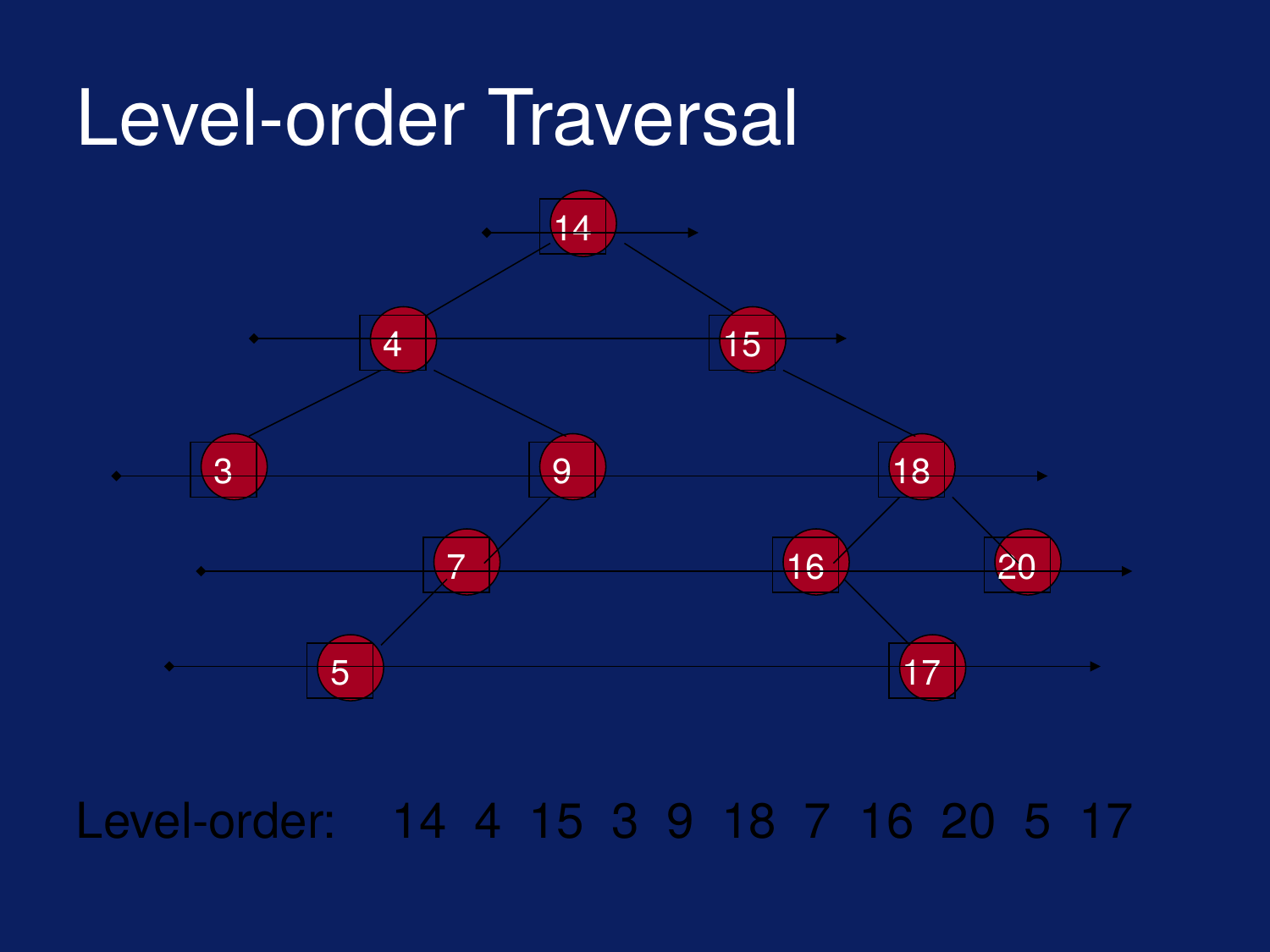

# Level-order Traversal

14

4

3

9

7

5

15

18

16

20

17
Level-order:    14  4  15  3  9  18  7  16  20  5  17